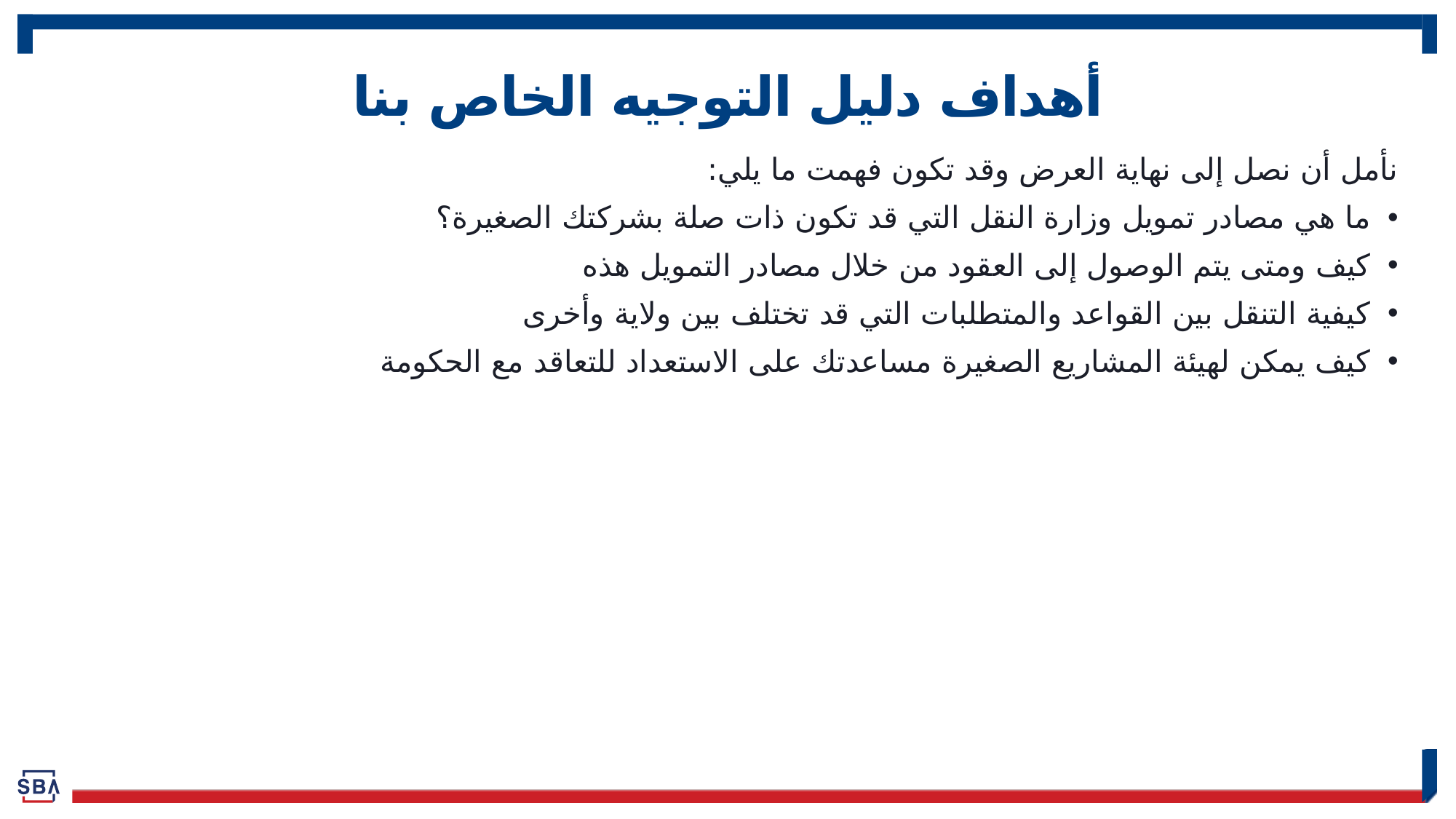

# أهداف دليل التوجيه الخاص بنا
نأمل أن نصل إلى نهاية العرض وقد تكون فهمت ما يلي:
ما هي مصادر تمويل وزارة النقل التي قد تكون ذات صلة بشركتك الصغيرة؟
كيف ومتى يتم الوصول إلى العقود من خلال مصادر التمويل هذه
كيفية التنقل بين القواعد والمتطلبات التي قد تختلف بين ولاية وأخرى
كيف يمكن لهيئة المشاريع الصغيرة مساعدتك على الاستعداد للتعاقد مع الحكومة